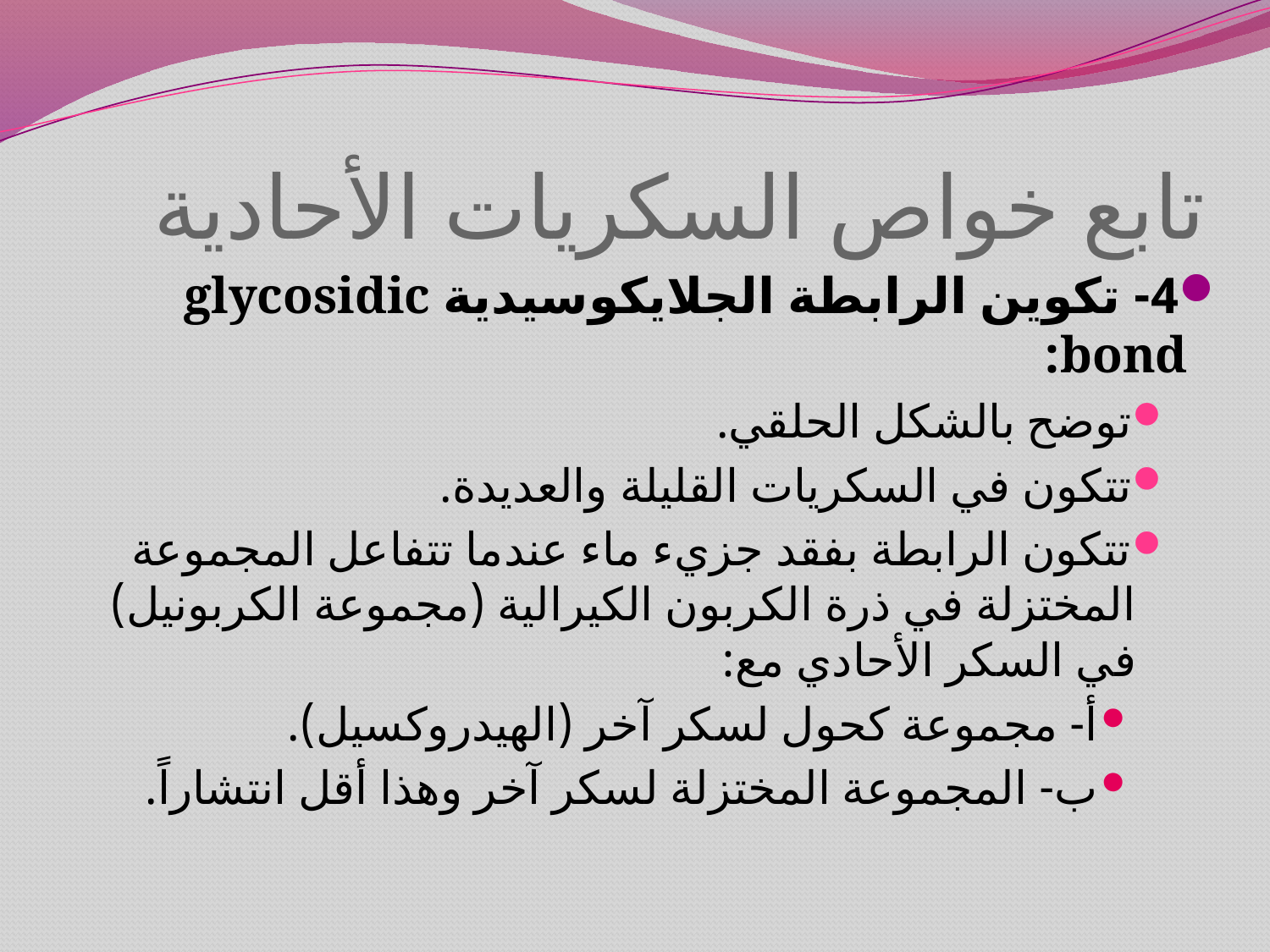

# تابع خواص السكريات الأحادية
4- تكوين الرابطة الجلايكوسيدية glycosidic bond:
توضح بالشكل الحلقي.
تتكون في السكريات القليلة والعديدة.
تتكون الرابطة بفقد جزيء ماء عندما تتفاعل المجموعة المختزلة في ذرة الكربون الكيرالية (مجموعة الكربونيل) في السكر الأحادي مع:
أ- مجموعة كحول لسكر آخر (الهيدروكسيل).
ب- المجموعة المختزلة لسكر آخر وهذا أقل انتشاراً.